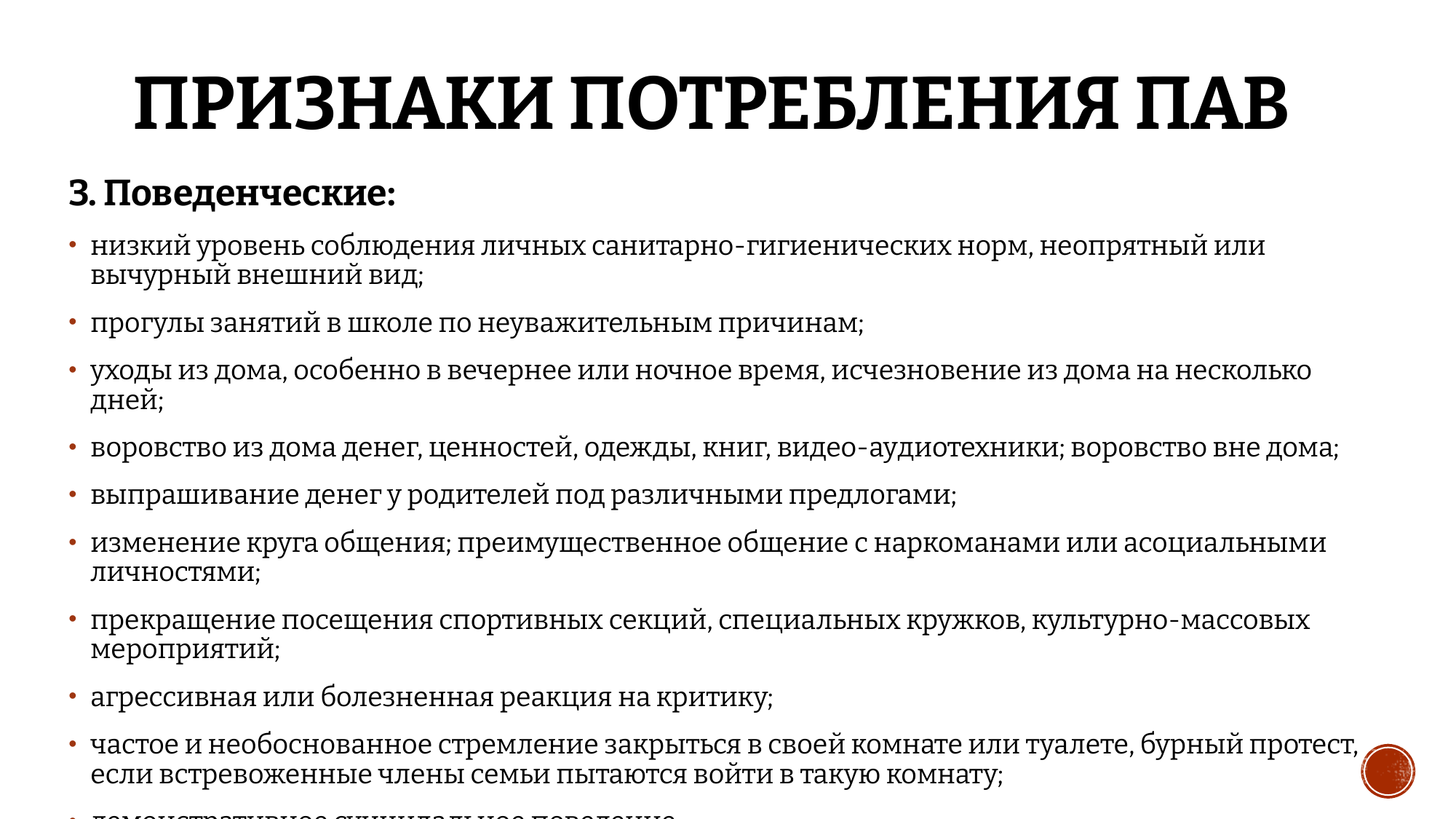

# Признаки потребления ПАВ
3. Поведенческие:
низкий уровень соблюдения личных санитарно-гигиенических норм, неопрятный или вычурный внешний вид;
прогулы занятий в школе по неуважительным причинам;
уходы из дома, особенно в вечернее или ночное время, исчезновение из дома на несколько дней;
воровство из дома денег, ценностей, одежды, книг, видео-аудиотехники; воровство вне дома;
выпрашивание денег у родителей под различными предлогами;
изменение круга общения; преимущественное общение с наркоманами или асоциальными личностями;
прекращение посещения спортивных секций, специальных кружков, культурно-массовых мероприятий;
агрессивная или болезненная реакция на критику;
частое и необоснованное стремление закрыться в своей комнате или туалете, бурный протест, если встревоженные члены семьи пытаются войти в такую комнату;
демонстративное суицидальное поведение.